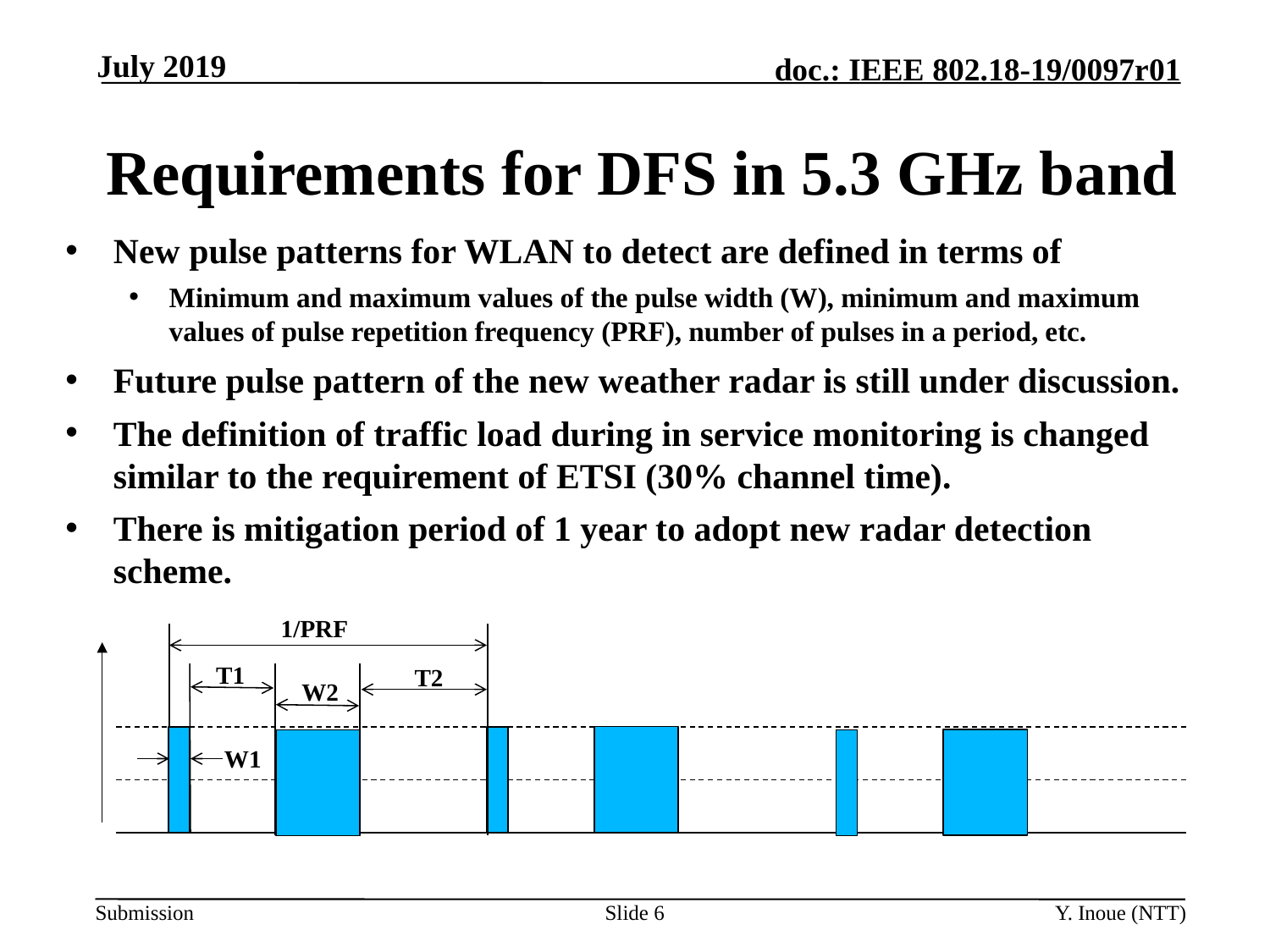

July 2019
# Requirements for DFS in 5.3 GHz band
New pulse patterns for WLAN to detect are defined in terms of
Minimum and maximum values of the pulse width (W), minimum and maximum values of pulse repetition frequency (PRF), number of pulses in a period, etc.
Future pulse pattern of the new weather radar is still under discussion.
The definition of traffic load during in service monitoring is changed similar to the requirement of ETSI (30% channel time).
There is mitigation period of 1 year to adopt new radar detection scheme.
1/PRF
T1
T2
W2

W1
Slide 6
Y. Inoue (NTT)